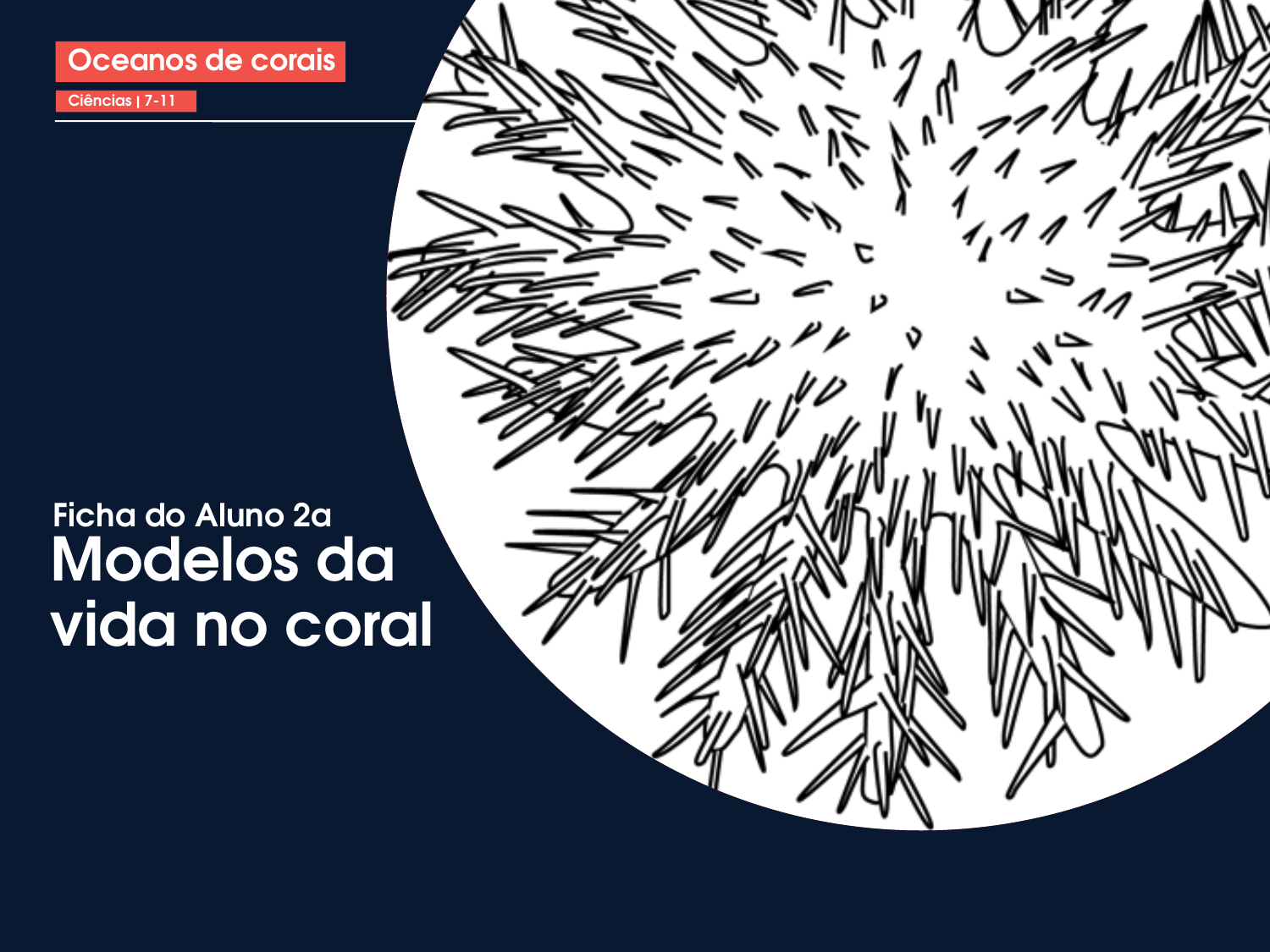

Oceanos de corais
Ciências | 7-11
Ficha do Aluno 2a
Modelos da vida no coral